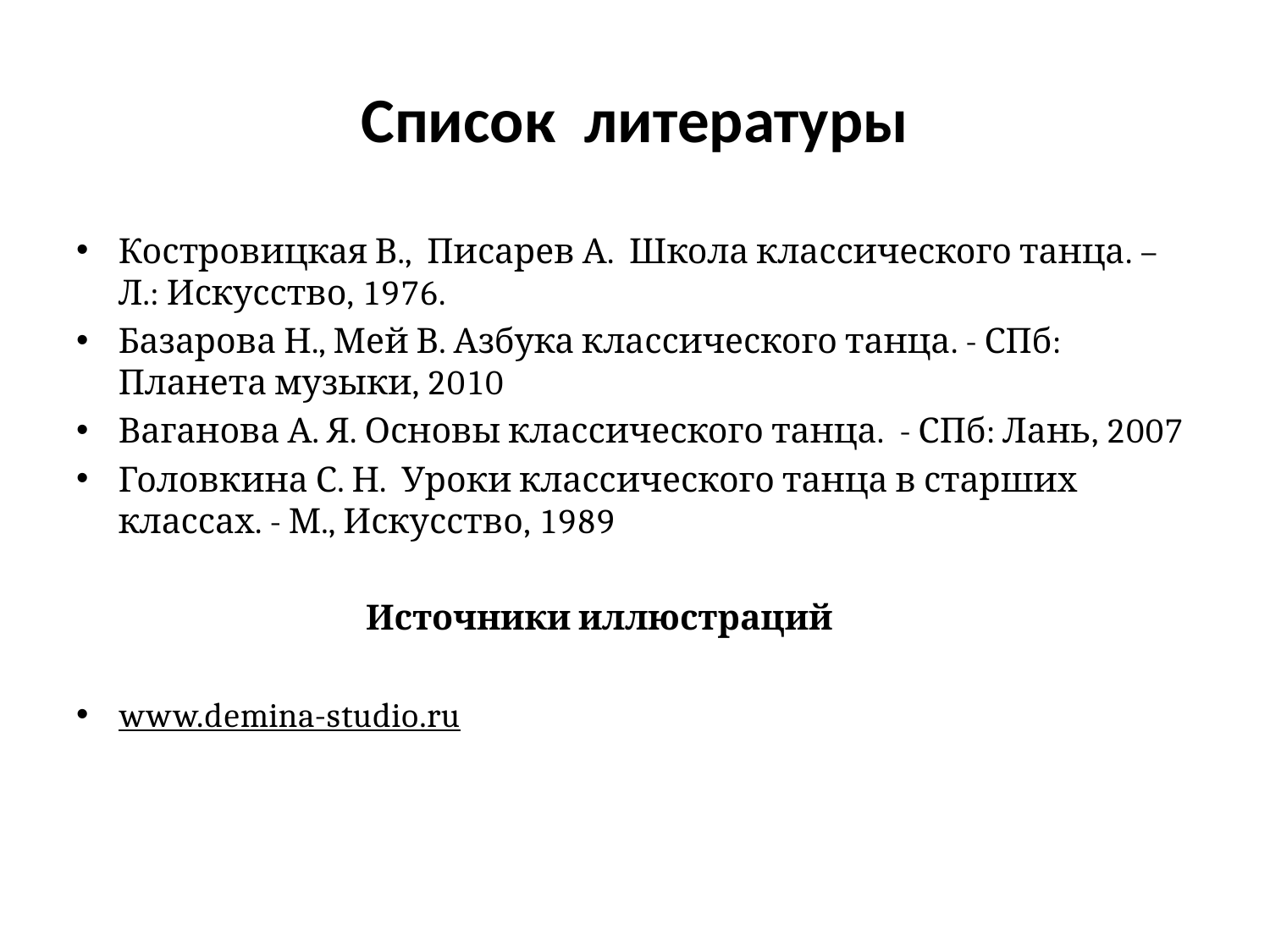

# Список  литературы
Костровицкая В.,  Писарев А.  Школа классического танца. – Л.: Искусство, 1976.
Базарова Н., Мей В. Азбука классического танца. - СПб: Планета музыки, 2010
Ваганова А. Я. Основы классического танца.  - СПб: Лань, 2007
Головкина С. Н.  Уроки классического танца в старших классах. - М., Искусство, 1989

                                      Источники иллюстраций

www.demina-studio.ru